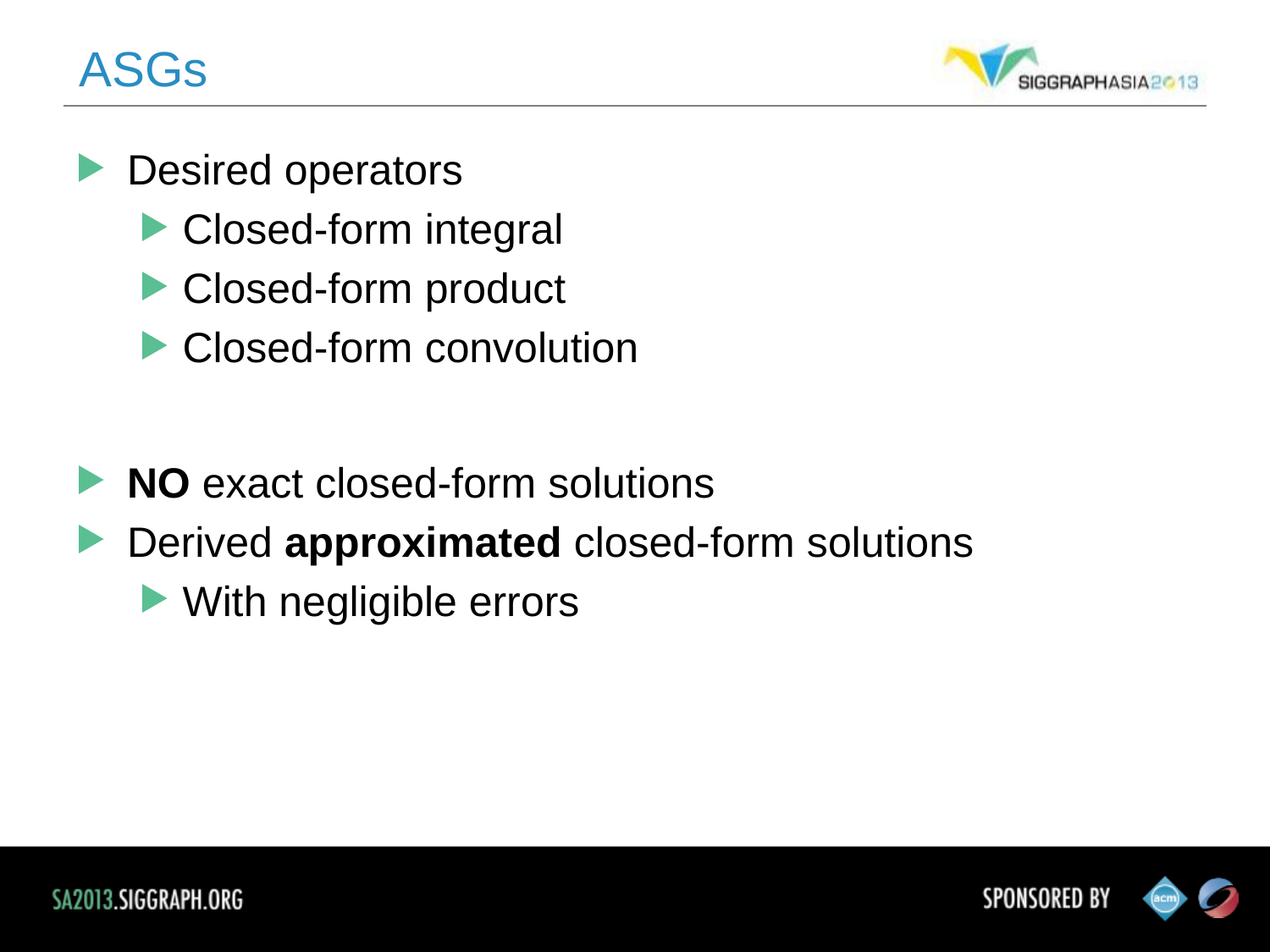

ASGs
Desired operators
Closed-form integral
Closed-form product
Closed-form convolution

NO exact closed-form solutions
Derived approximated closed-form solutions
With negligible errors